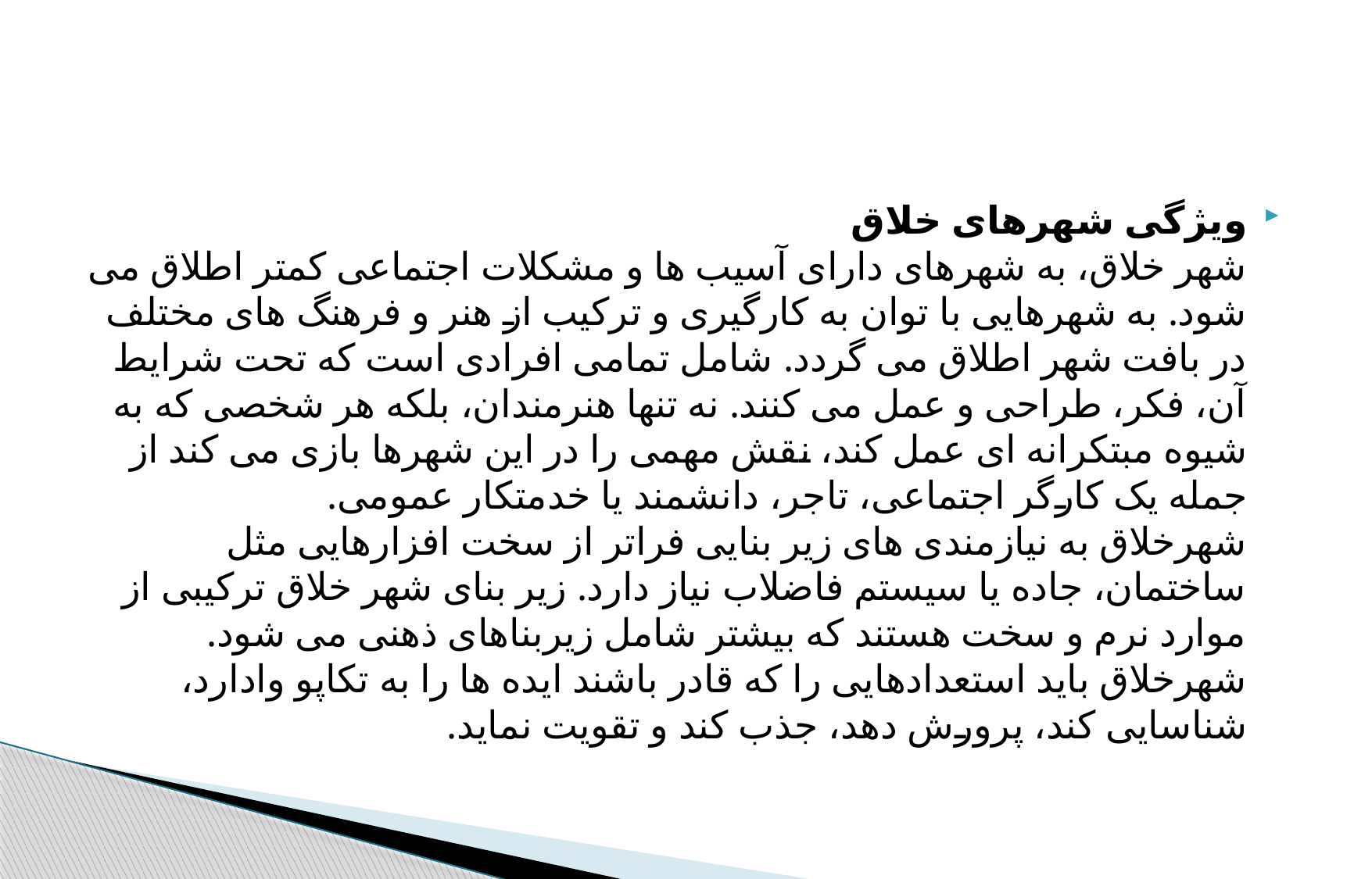

#
ویژگی شهرهای خلاق
شهر خلاق، به شهرهای دارای آسیب ها و مشکلات اجتماعی کمتر اطلاق می شود. به شهرهایی با توان به کارگیری و ترکیب از هنر و فرهنگ های مختلف در بافت شهر اطلاق می گردد. شامل تمامی افرادی است که تحت شرایط آن، فکر، طراحی و عمل می کنند. نه تنها هنرمندان، بلکه هر شخصی که به شیوه مبتکرانه ای عمل کند، نقش مهمی را در این شهرها بازی می کند از جمله یک کارگر اجتماعی، تاجر، دانشمند یا خدمتکار عمومی.
شهرخلاق به نیازمندی های زیر بنایی فراتر از سخت افزارهایی مثل ساختمان، جاده یا سیستم فاضلاب نیاز دارد. زیر بنای شهر خلاق ترکیبی از موارد نرم و سخت هستند که بیشتر شامل زیربناهای ذهنی می شود. شهرخلاق باید استعدادهایی را که قادر باشند ایده ها را به تکاپو وادارد، شناسایی کند، پرورش دهد، جذب کند و تقویت نماید.